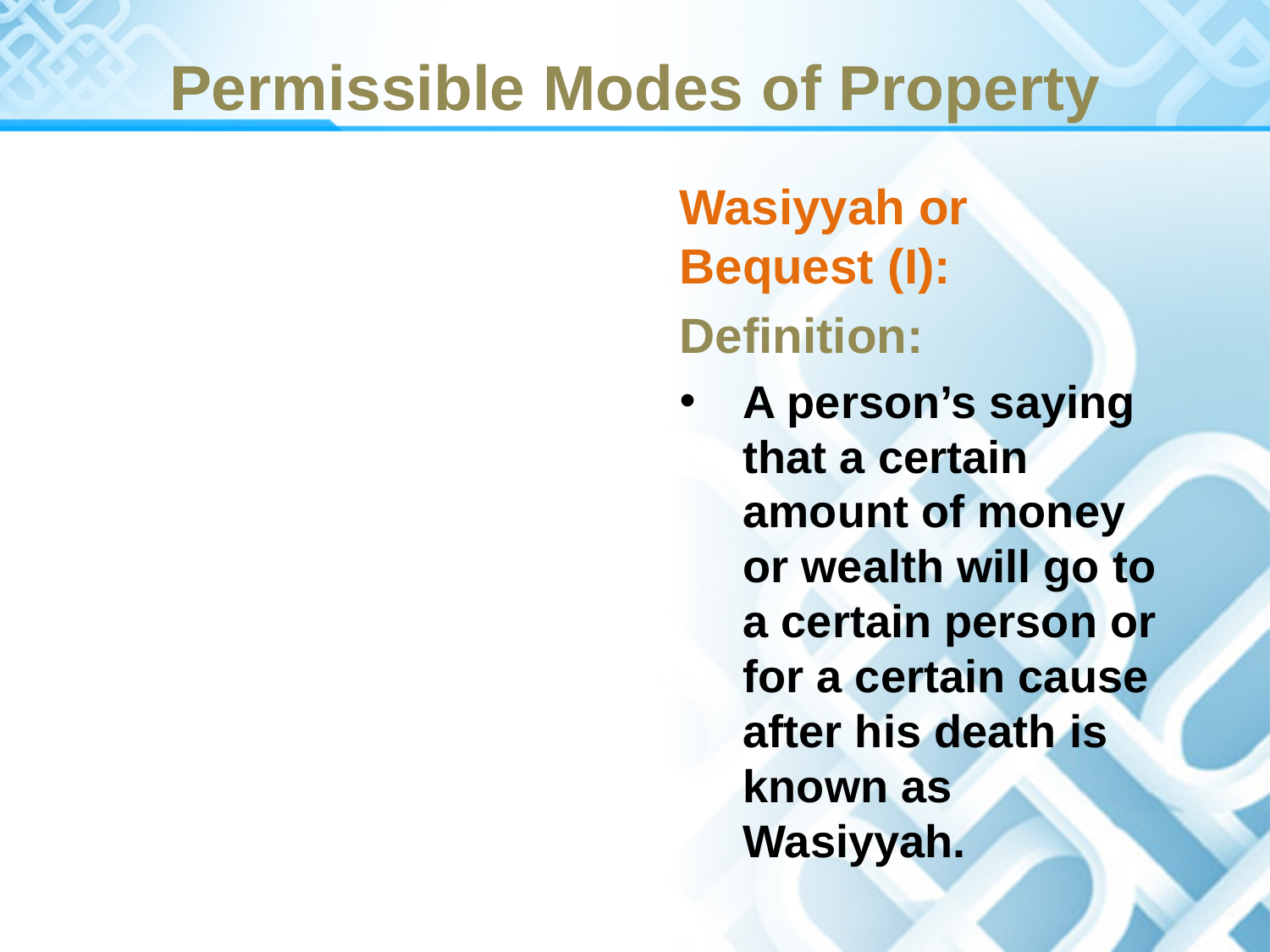

Permissible Modes of Property
Wasiyyah or Bequest (I):
Definition:
A person’s saying that a certain amount of money or wealth will go to a certain person or for a certain cause after his death is known as Wasiyyah.